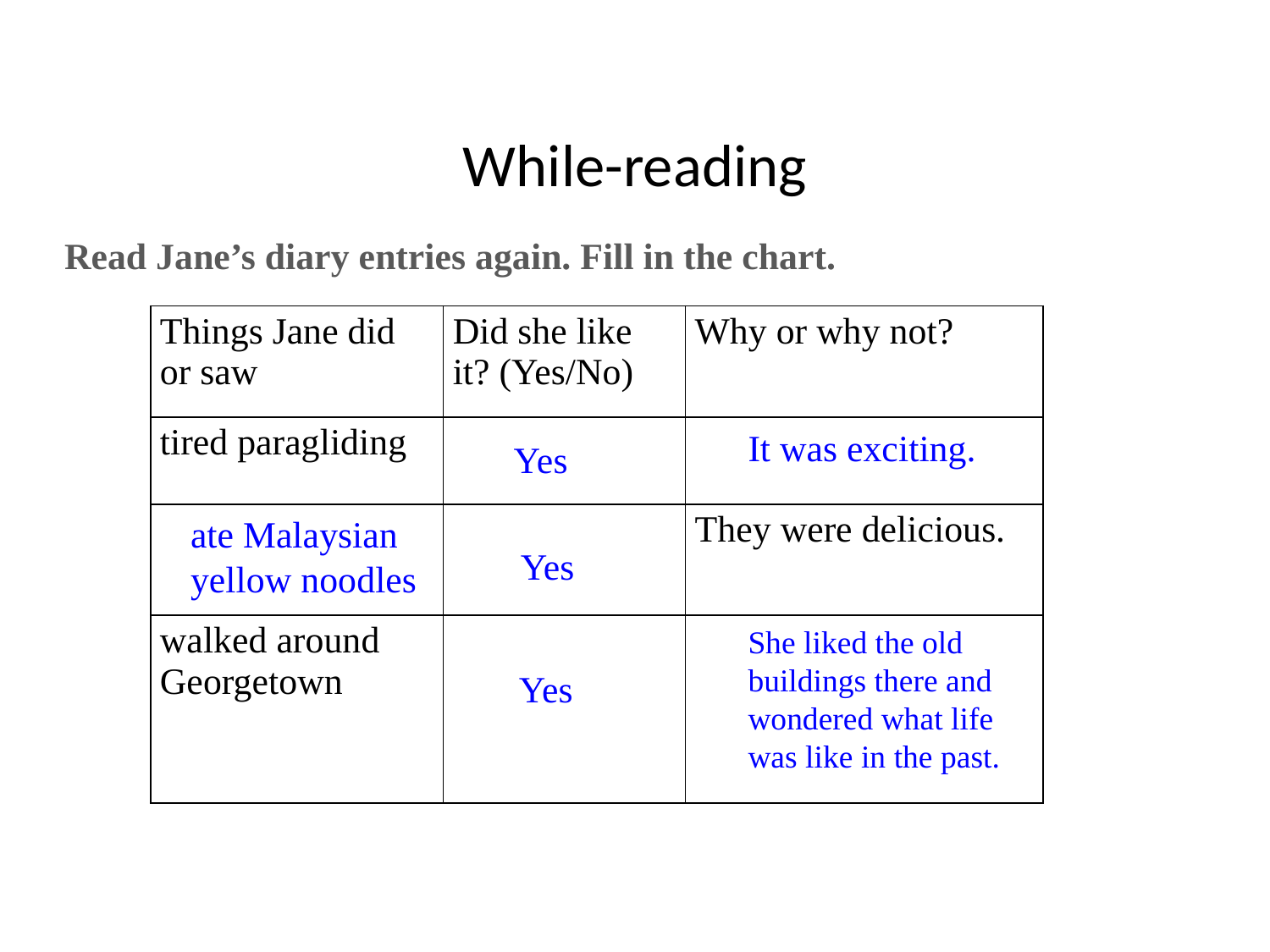

# While-reading
Read Jane’s diary entries again. Fill in the chart.
| Things Jane did or saw | Did she like it? (Yes/No) | Why or why not? |
| --- | --- | --- |
| tired paragliding |  |  |
|  |  | They were delicious. |
| walked around Georgetown |  |  |
It was exciting.
Yes
ate Malaysian yellow noodles
Yes
She liked the old buildings there and wondered what life
was like in the past.
Yes